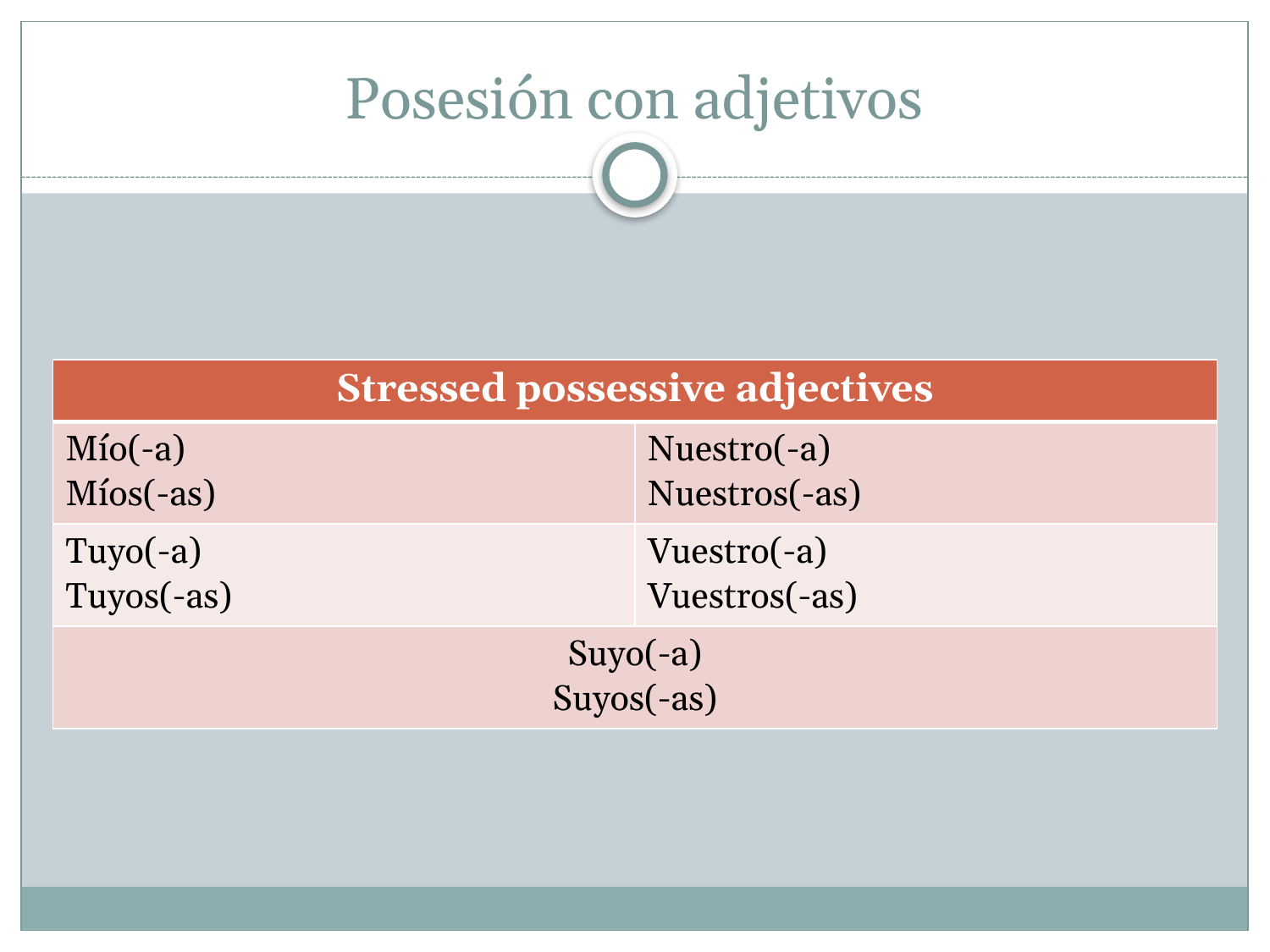

# Posesión con adjetivos
| Stressed possessive adjectives |  |
| --- | --- |
| Mío(-a) Míos(-as) | Nuestro(-a) Nuestros(-as) |
| Tuyo(-a) Tuyos(-as) | Vuestro(-a) Vuestros(-as) |
| Suyo(-a) Suyos(-as) |  |